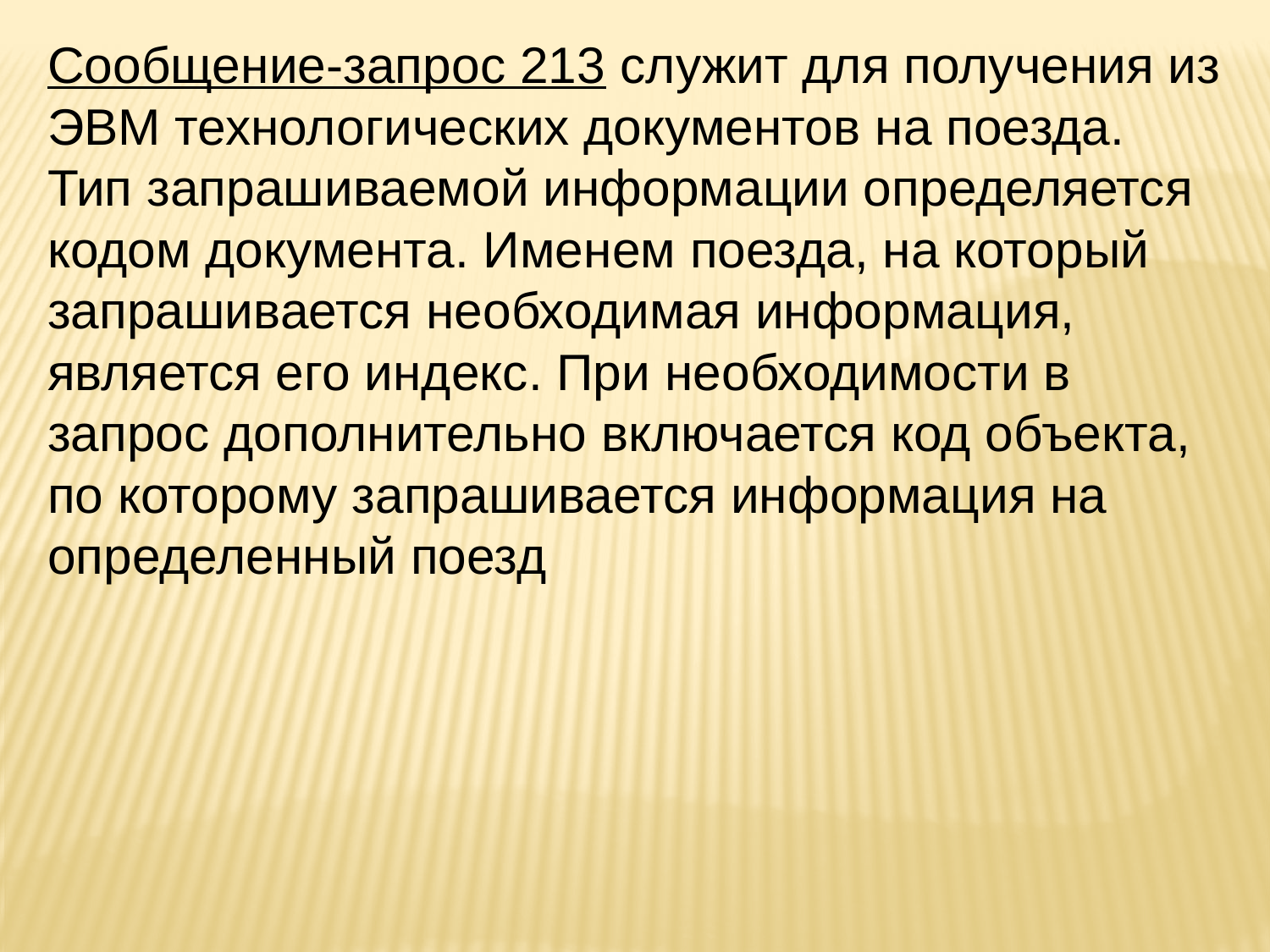

Сообщение-запрос 213 служит для получения из ЭВМ технологических документов на поезда. Тип запрашиваемой информации определяется кодом документа. Именем поезда, на который запрашивается необходимая информация, является его индекс. При необходимости в запрос дополнительно включается код объекта, по которому запрашивается информация на определенный поезд